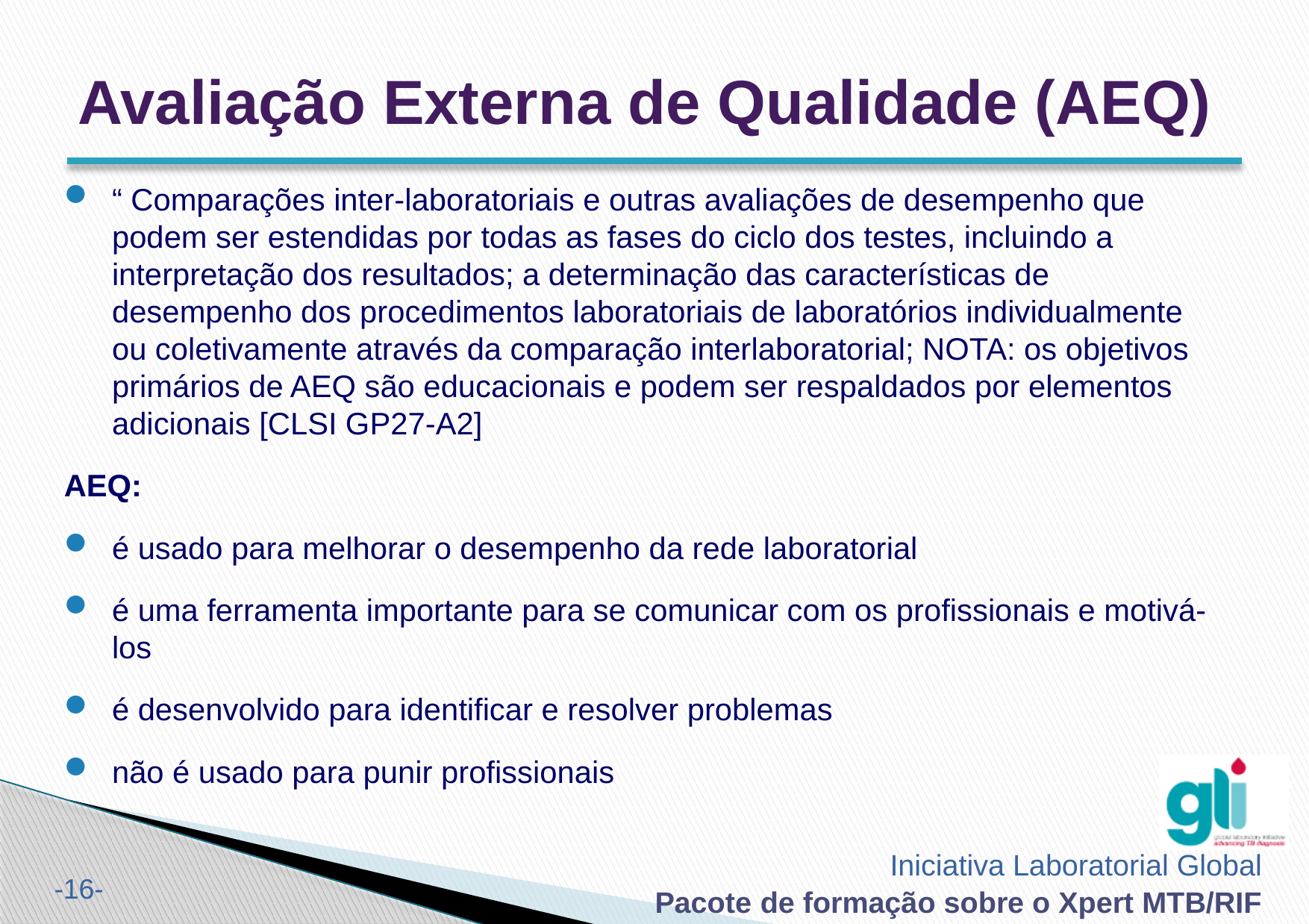

# Avaliação Externa de Qualidade (AEQ)
“ Comparações inter-laboratoriais e outras avaliações de desempenho que podem ser estendidas por todas as fases do ciclo dos testes, incluindo a interpretação dos resultados; a determinação das características de desempenho dos procedimentos laboratoriais de laboratórios individualmente ou coletivamente através da comparação interlaboratorial; NOTA: os objetivos primários de AEQ são educacionais e podem ser respaldados por elementos adicionais [CLSI GP27-A2]
AEQ:
é usado para melhorar o desempenho da rede laboratorial
é uma ferramenta importante para se comunicar com os profissionais e motivá-los
é desenvolvido para identificar e resolver problemas
não é usado para punir profissionais